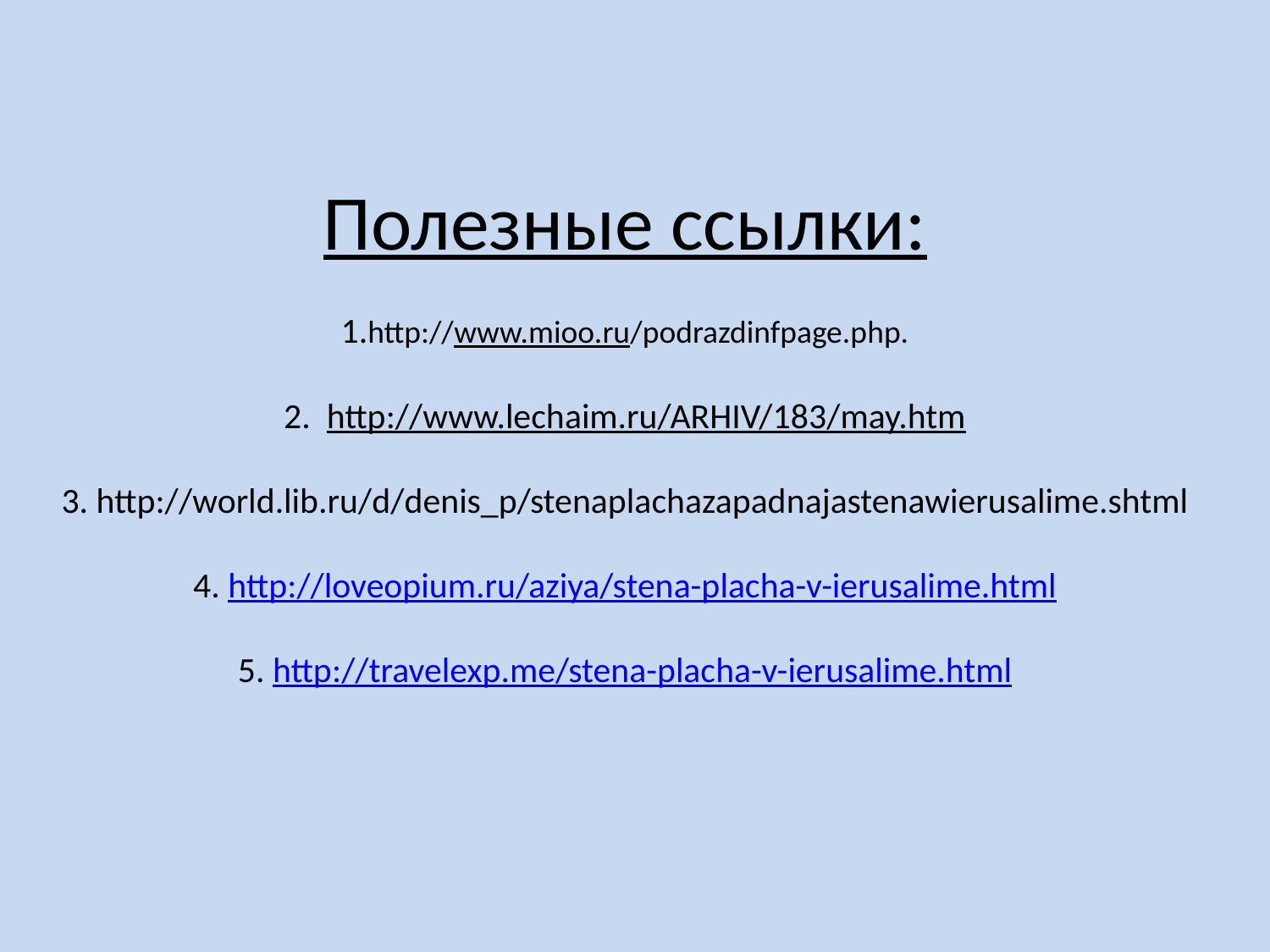

# Полезные ссылки: 1.http://www.mioo.ru/podrazdinfpage.php. 2.  http://www.lechaim.ru/ARHIV/183/may.htm   3. http://world.lib.ru/d/denis_p/stenaplachazapadnajastenawierusalime.shtml   4. http://loveopium.ru/aziya/stena-placha-v-ierusalime.html   5. http://travelexp.me/stena-placha-v-ierusalime.html